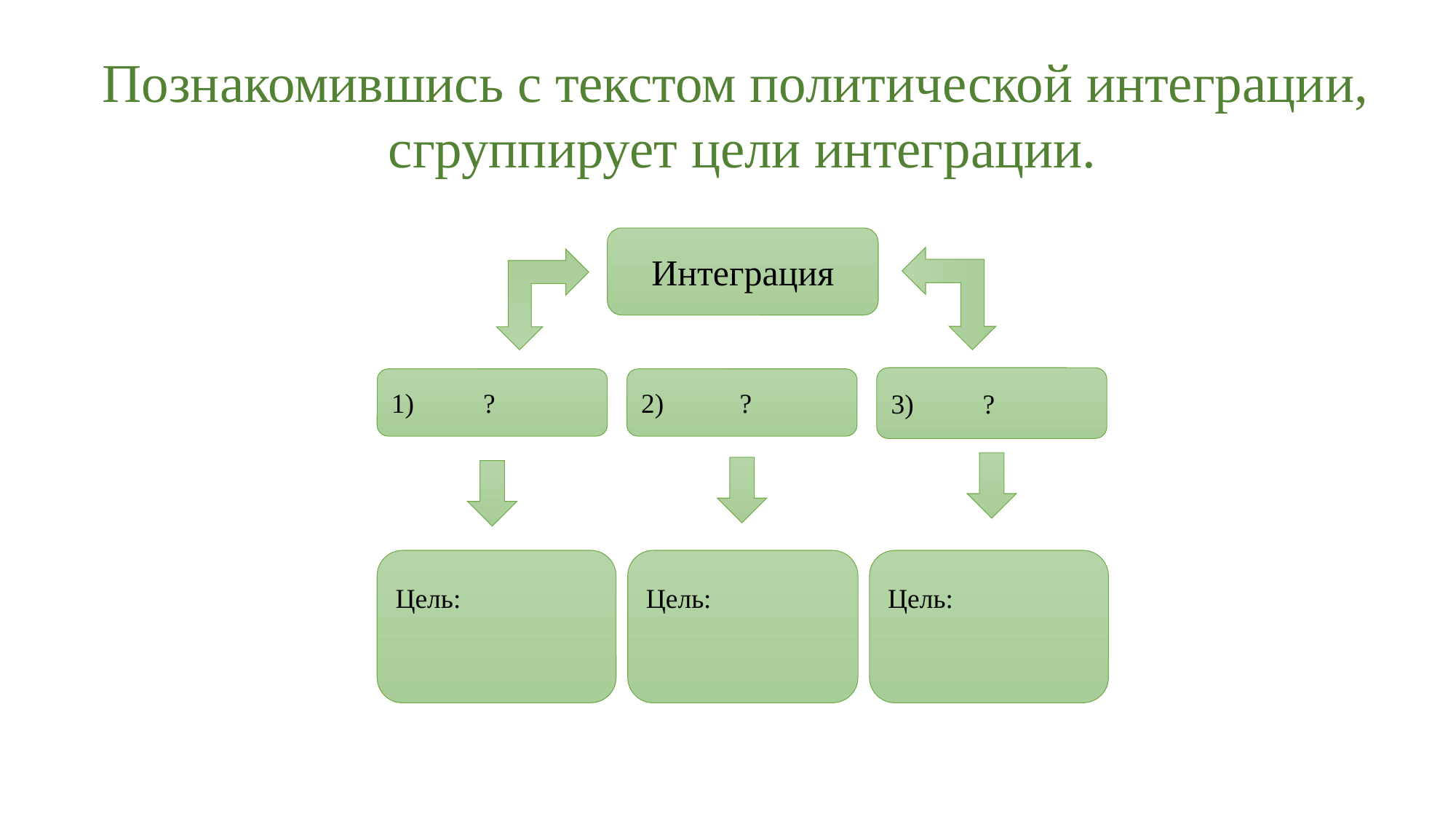

Познакомившись с текстом политической интеграции,
сгруппирует цели интеграции.

Интеграция

3)          ?
1)          ?
2)           ?

Цель:

Цель:

Цель: